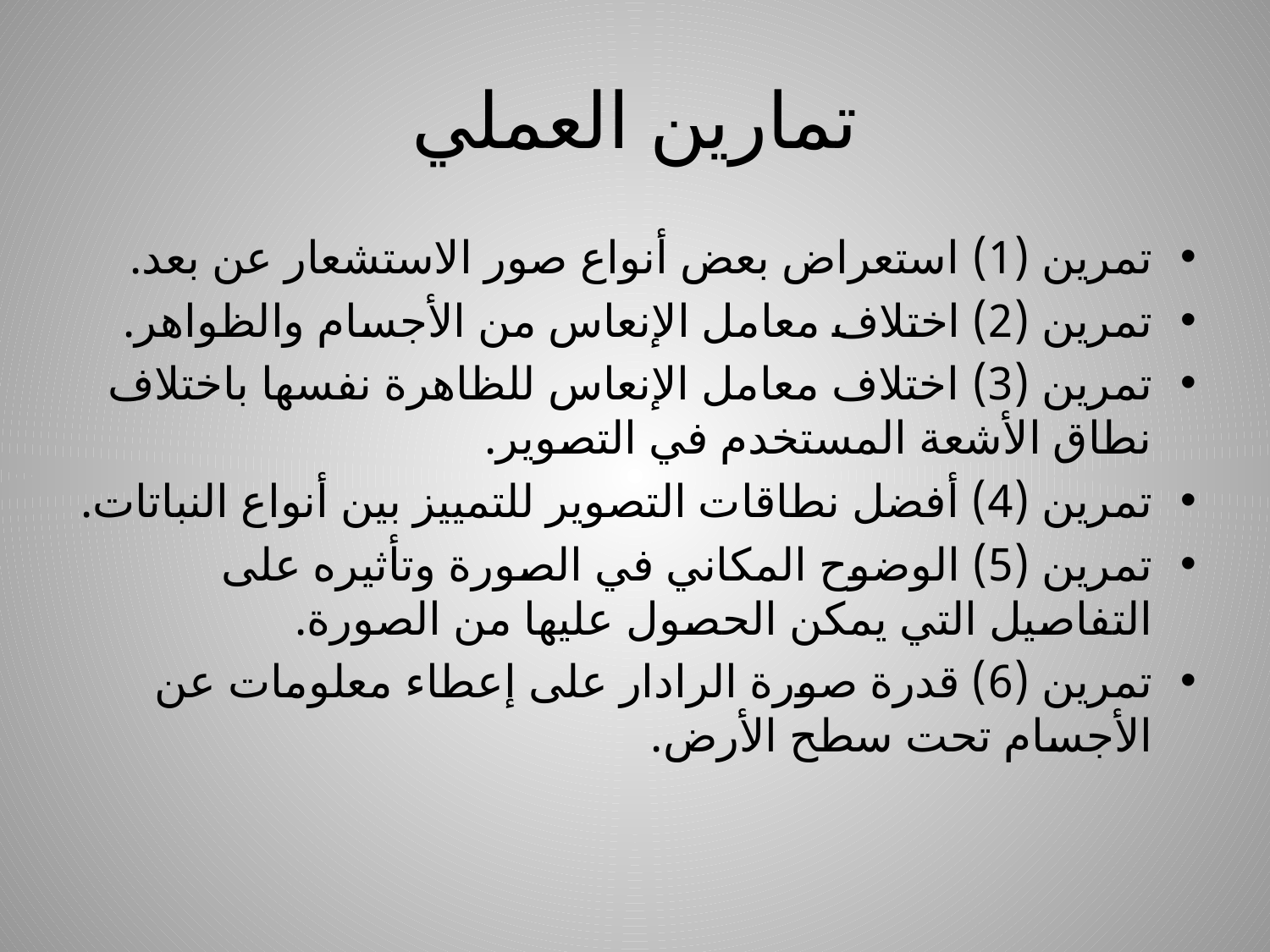

# تمارين العملي
تمرين (1) استعراض بعض أنواع صور الاستشعار عن بعد.
تمرين (2) اختلاف معامل الإنعاس من الأجسام والظواهر.
تمرين (3) اختلاف معامل الإنعاس للظاهرة نفسها باختلاف نطاق الأشعة المستخدم في التصوير.
تمرين (4) أفضل نطاقات التصوير للتمييز بين أنواع النباتات.
تمرين (5) الوضوح المكاني في الصورة وتأثيره على التفاصيل التي يمكن الحصول عليها من الصورة.
تمرين (6) قدرة صورة الرادار على إعطاء معلومات عن الأجسام تحت سطح الأرض.